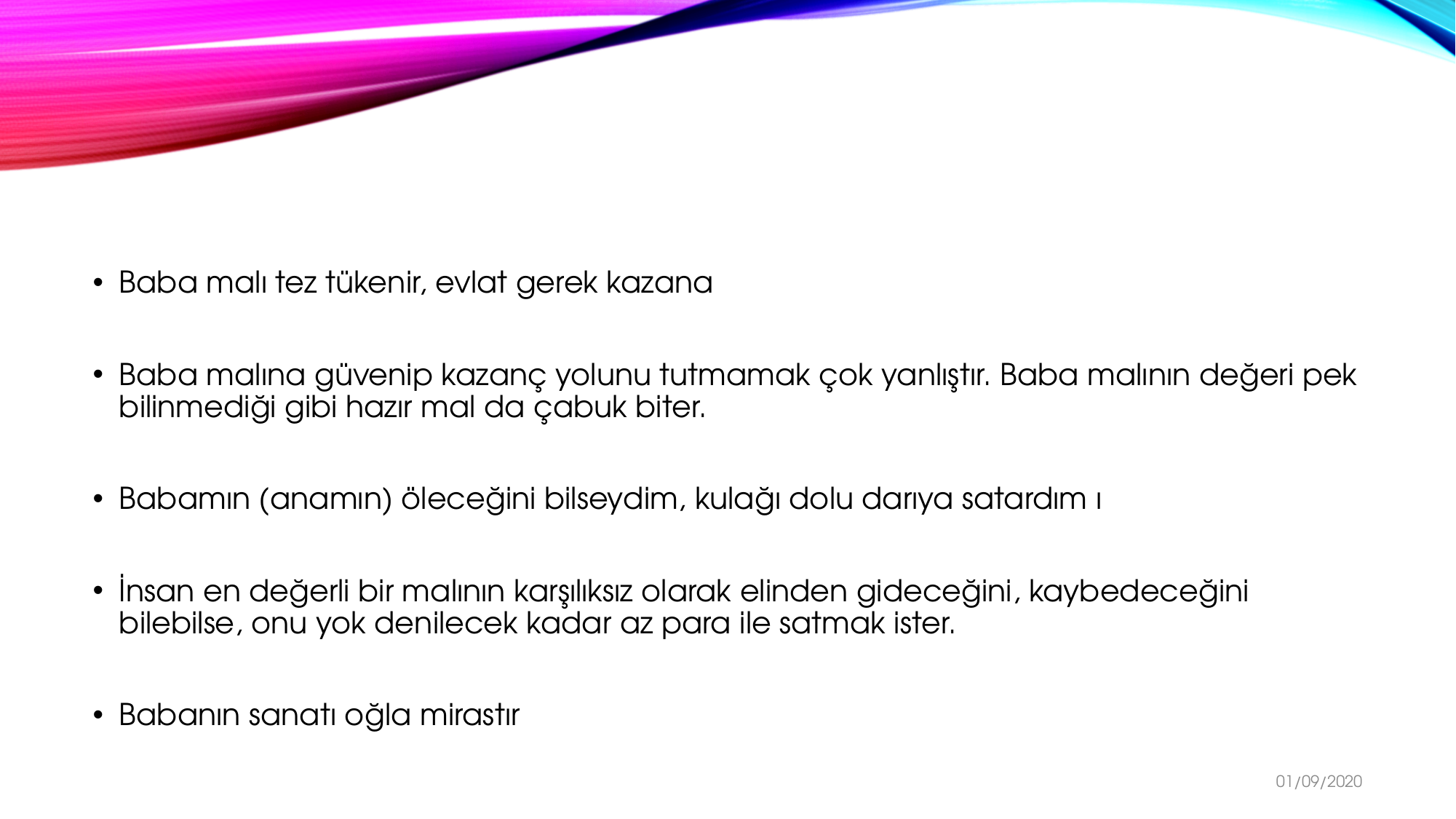

#
Baba malı tez tükenir, evlat gerek kazana

Baba malına güvenip kazanç yolunu tutmamak çok yanlıştır. Baba malının değeri pek bilinmediği gibi hazır mal da çabuk biter.

Babamın (anamın) öleceğini bilseydim, kulağı dolu darıya satardım ı

İnsan en değerli bir malının karşılıksız olarak elinden gideceğini, kaybedeceğini bilebilse, onu yok denilecek kadar az para ile satmak ister.

Babanın sanatı oğla mirastır
01/09/2020